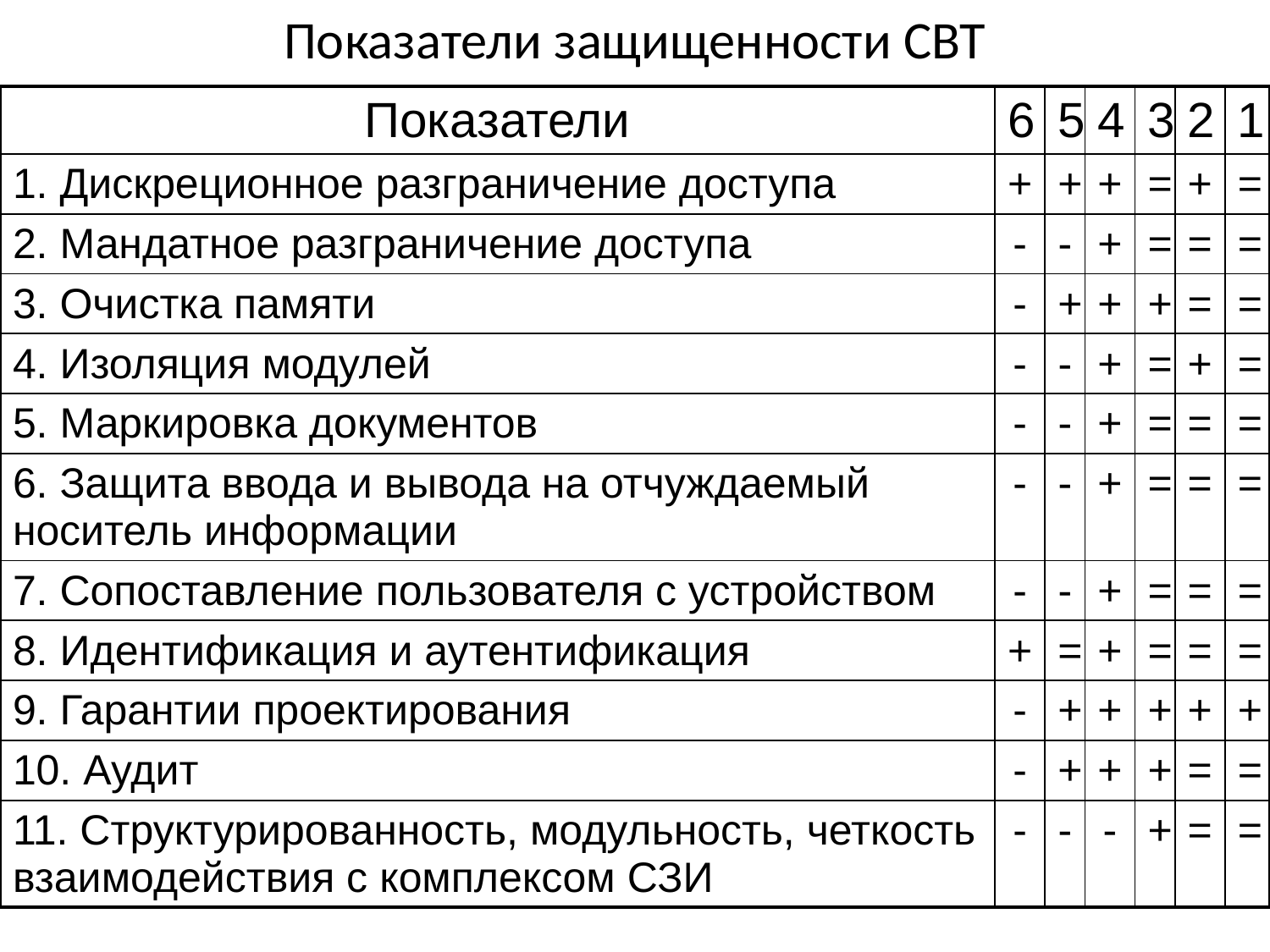

# Показатели защищенности СВТ
| Показатели | 6 | 5 | 4 | 3 | 2 | 1 |
| --- | --- | --- | --- | --- | --- | --- |
| 1. Дискреционное разграничение доступа | + | + | + | = | + | = |
| 2. Мандатное разграничение доступа | - | - | + | = | = | = |
| 3. Очистка памяти | - | + | + | + | = | = |
| 4. Изоляция модулей | - | - | + | = | + | = |
| 5. Маркировка документов | - | - | + | = | = | = |
| 6. Защита ввода и вывода на отчуждаемый носитель информации | - | - | + | = | = | = |
| 7. Сопоставление пользователя с устройством | - | - | + | = | = | = |
| 8. Идентификация и аутентификация | + | = | + | = | = | = |
| 9. Гарантии проектирования | - | + | + | + | + | + |
| 10. Аудит | - | + | + | + | = | = |
| 11. Структурированность, модульность, четкость взаимодействия с комплексом СЗИ | - | - | - | + | = | = |